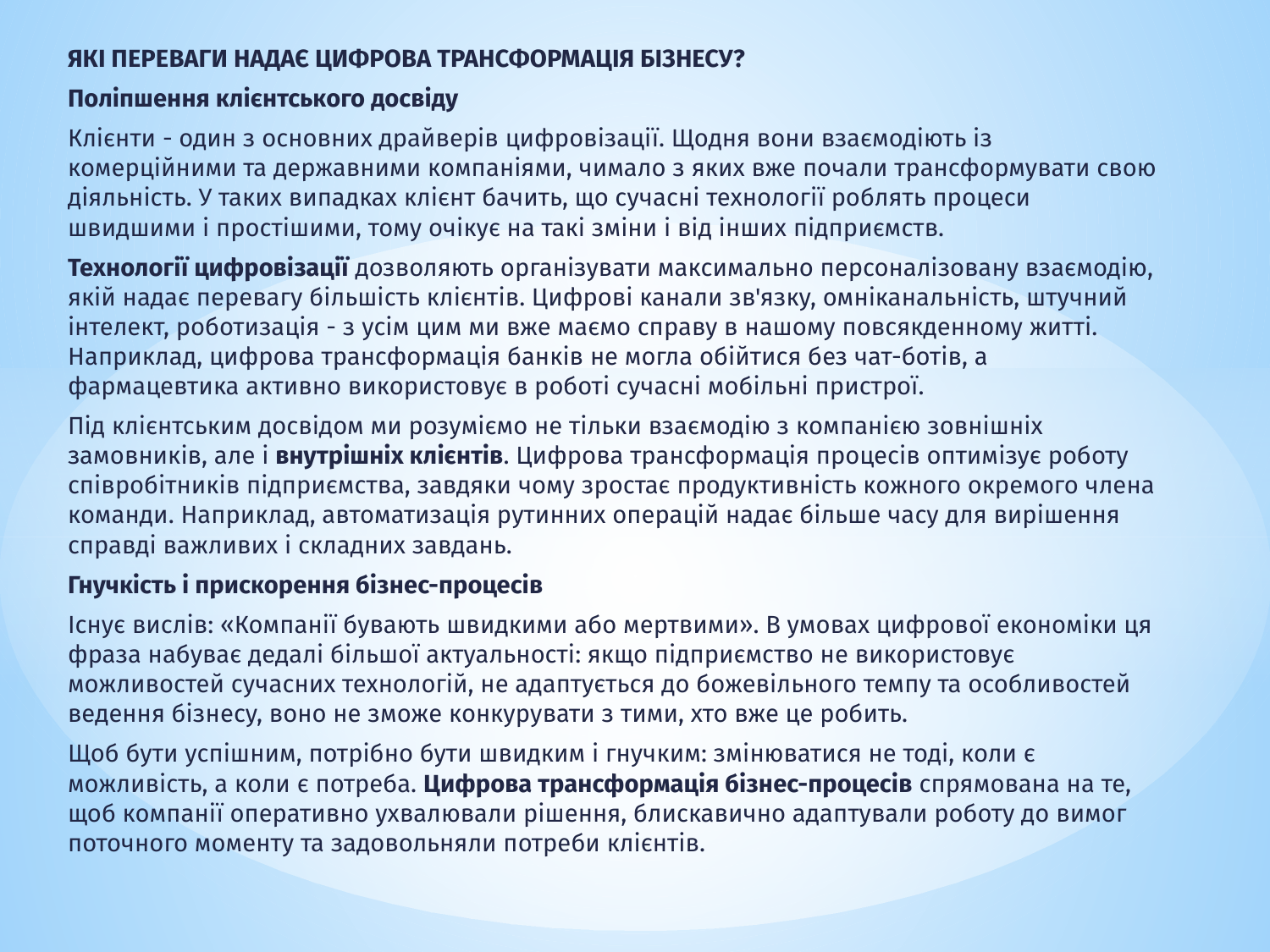

ЯКІ ПЕРЕВАГИ НАДАЄ ЦИФРОВА ТРАНСФОРМАЦІЯ БІЗНЕСУ?
Поліпшення клієнтського досвіду
Клієнти - один з основних драйверів цифровізації. Щодня вони взаємодіють із комерційними та державними компаніями, чимало з яких вже почали трансформувати свою діяльність. У таких випадках клієнт бачить, що сучасні технології роблять процеси швидшими і простішими, тому очікує на такі зміни і від інших підприємств.
Технології цифровізації дозволяють організувати максимально персоналізовану взаємодію, якій надає перевагу більшість клієнтів. Цифрові канали зв'язку, омніканальність, штучний інтелект, роботизація - з усім цим ми вже маємо справу в нашому повсякденному житті. Наприклад, цифрова трансформація банків не могла обійтися без чат-ботів, а фармацевтика активно використовує в роботі сучасні мобільні пристрої.
Під клієнтським досвідом ми розуміємо не тільки взаємодію з компанією зовнішніх замовників, але і внутрішніх клієнтів. Цифрова трансформація процесів оптимізує роботу співробітників підприємства, завдяки чому зростає продуктивність кожного окремого члена команди. Наприклад, автоматизація рутинних операцій надає більше часу для вирішення справді важливих і складних завдань.
Гнучкість і прискорення бізнес-процесів
Існує вислів: «Компанії бувають швидкими або мертвими». В умовах цифрової економіки ця фраза набуває дедалі більшої актуальності: якщо підприємство не використовує можливостей сучасних технологій, не адаптується до божевільного темпу та особливостей ведення бізнесу, воно не зможе конкурувати з тими, хто вже це робить.
Щоб бути успішним, потрібно бути швидким і гнучким: змінюватися не тоді, коли є можливість, а коли є потреба. Цифрова трансформація бізнес-процесів спрямована на те, щоб компанії оперативно ухвалювали рішення, блискавично адаптували роботу до вимог поточного моменту та задовольняли потреби клієнтів.